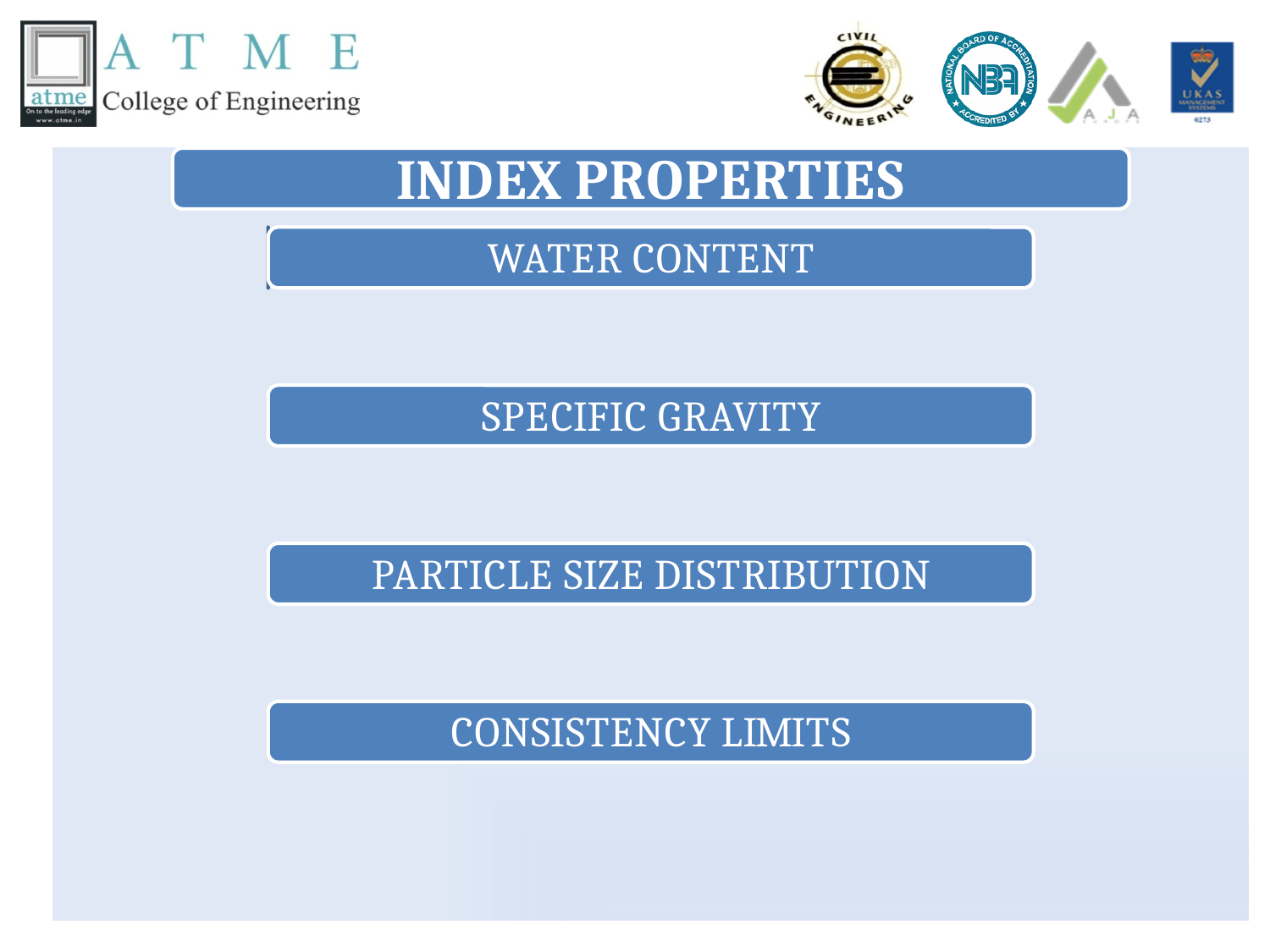

INDEX PROPERTIES
WATER CONTENT
SPECIFIC GRAVITY
PARTICLE SIZE DISTRIBUTION
CONSISTENCY LIMITS